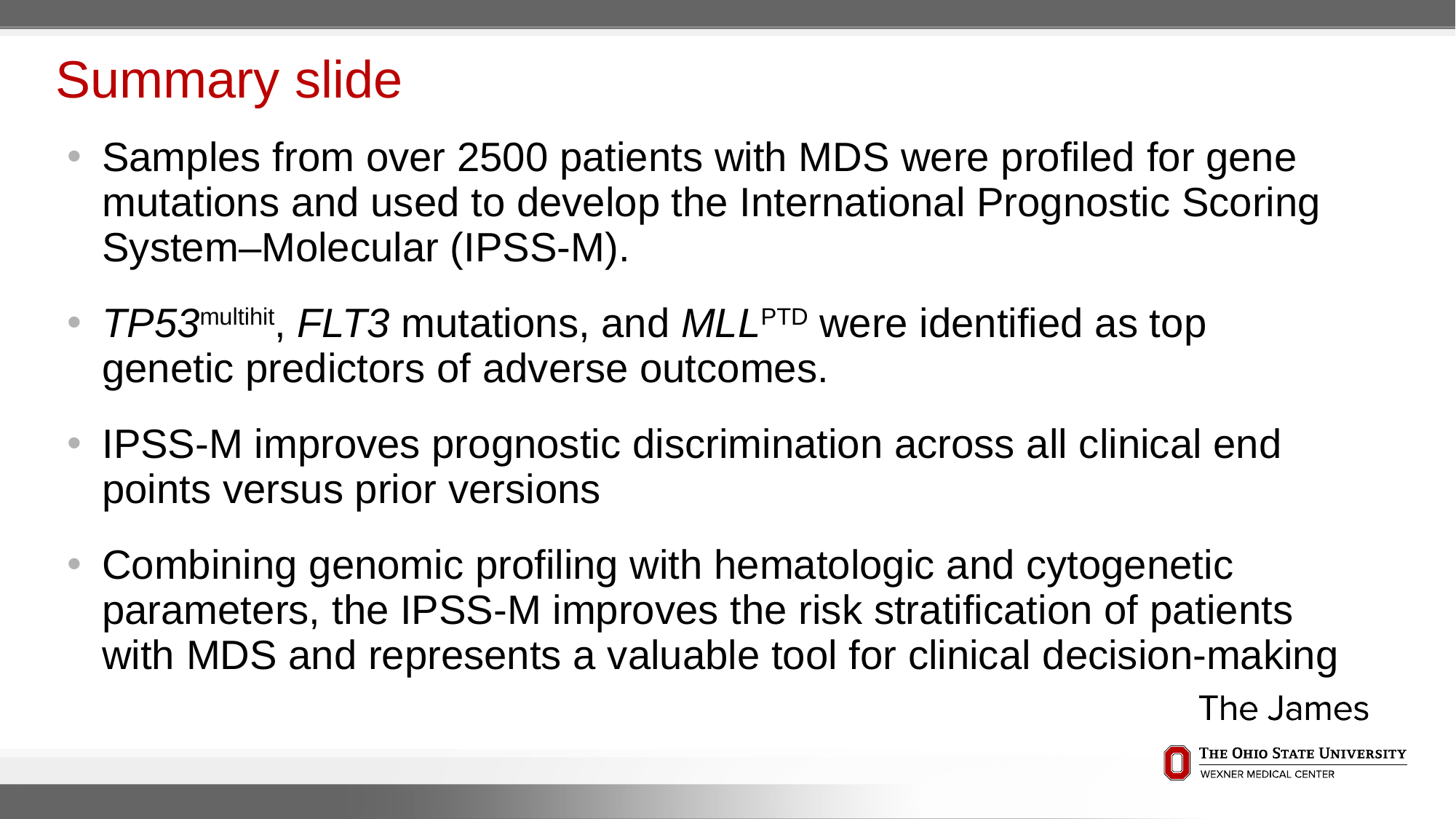

# Summary slide
Samples from over 2500 patients with MDS were profiled for gene mutations and used to develop the International Prognostic Scoring System–Molecular (IPSS-M).
TP53multihit, FLT3 mutations, and MLLPTD were identified as top genetic predictors of adverse outcomes.
IPSS-M improves prognostic discrimination across all clinical end points versus prior versions
Combining genomic profiling with hematologic and cytogenetic parameters, the IPSS-M improves the risk stratification of patients with MDS and represents a valuable tool for clinical decision-making